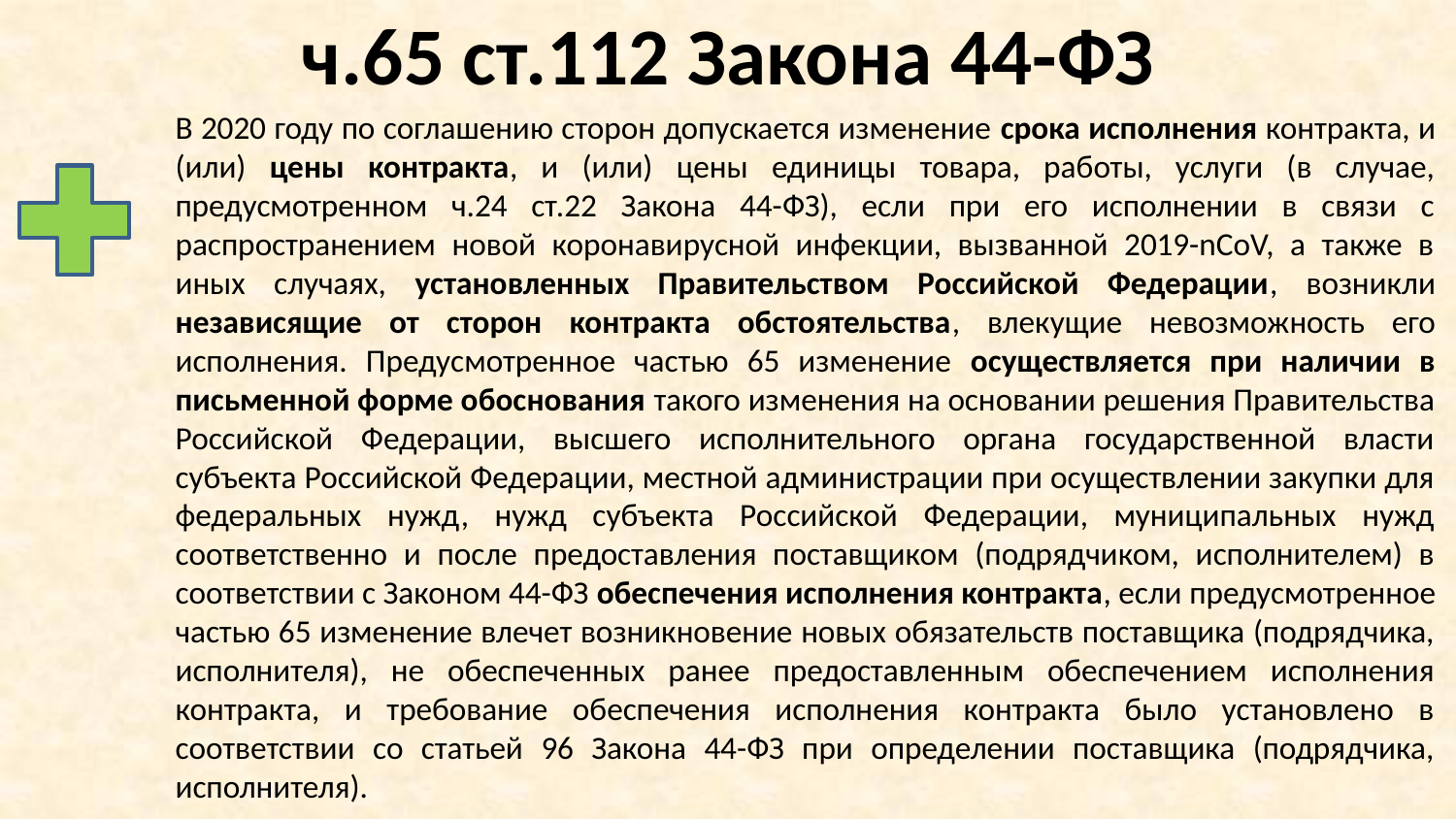

ч.65 ст.112 Закона 44-ФЗ
В 2020 году по соглашению сторон допускается изменение срока исполнения контракта, и (или) цены контракта, и (или) цены единицы товара, работы, услуги (в случае, предусмотренном ч.24 ст.22 Закона 44-ФЗ), если при его исполнении в связи с распространением новой коронавирусной инфекции, вызванной 2019-nCoV, а также в иных случаях, установленных Правительством Российской Федерации, возникли независящие от сторон контракта обстоятельства, влекущие невозможность его исполнения. Предусмотренное частью 65 изменение осуществляется при наличии в письменной форме обоснования такого изменения на основании решения Правительства Российской Федерации, высшего исполнительного органа государственной власти субъекта Российской Федерации, местной администрации при осуществлении закупки для федеральных нужд, нужд субъекта Российской Федерации, муниципальных нужд соответственно и после предоставления поставщиком (подрядчиком, исполнителем) в соответствии с Законом 44-ФЗ обеспечения исполнения контракта, если предусмотренное частью 65 изменение влечет возникновение новых обязательств поставщика (подрядчика, исполнителя), не обеспеченных ранее предоставленным обеспечением исполнения контракта, и требование обеспечения исполнения контракта было установлено в соответствии со статьей 96 Закона 44-ФЗ при определении поставщика (подрядчика, исполнителя).